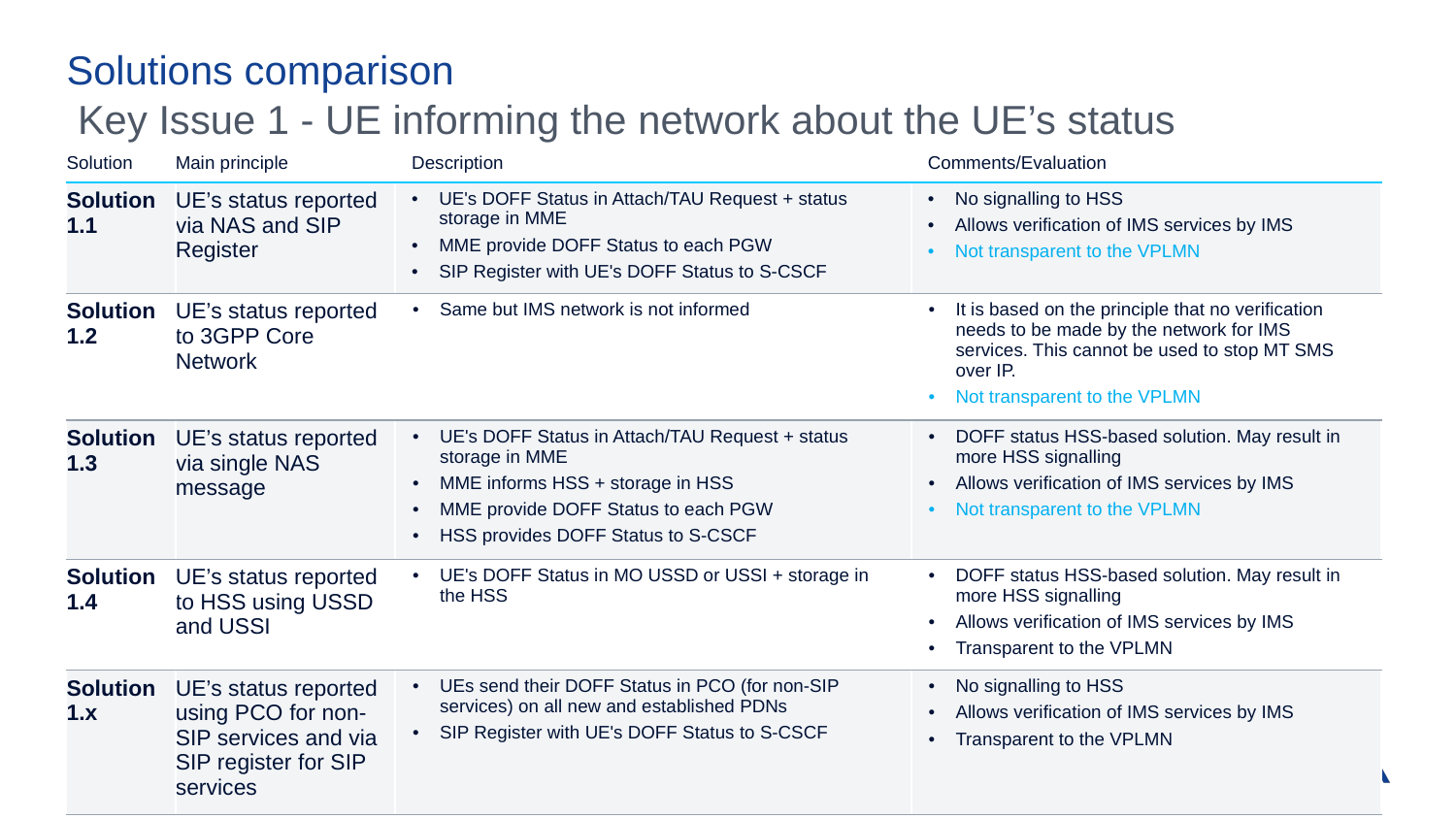

Solutions comparison
 Key Issue 1 - UE informing the network about the UE’s status

| Solution | Main principle | Description | Comments/Evaluation |
| --- | --- | --- | --- |
| Solution 1.1 | UE’s status reported via NAS and SIP Register | UE's DOFF Status in Attach/TAU Request + status storage in MME MME provide DOFF Status to each PGW SIP Register with UE's DOFF Status to S-CSCF | No signalling to HSS Allows verification of IMS services by IMS Not transparent to the VPLMN |
| Solution 1.2 | UE’s status reported to 3GPP Core Network | Same but IMS network is not informed | It is based on the principle that no verification needs to be made by the network for IMS services. This cannot be used to stop MT SMS over IP. Not transparent to the VPLMN |
| Solution 1.3 | UE’s status reported via single NAS message | UE's DOFF Status in Attach/TAU Request + status storage in MME MME informs HSS + storage in HSS MME provide DOFF Status to each PGW HSS provides DOFF Status to S-CSCF | DOFF status HSS-based solution. May result in more HSS signalling Allows verification of IMS services by IMS Not transparent to the VPLMN |
| Solution 1.4 | UE’s status reported to HSS using USSD and USSI | UE's DOFF Status in MO USSD or USSI + storage in the HSS | DOFF status HSS-based solution. May result in more HSS signalling Allows verification of IMS services by IMS Transparent to the VPLMN |
| Solution 1.x | UE’s status reported using PCO for non-SIP services and via SIP register for SIP services | UEs send their DOFF Status in PCO (for non-SIP services) on all new and established PDNs SIP Register with UE's DOFF Status to S-CSCF | No signalling to HSS Allows verification of IMS services by IMS Transparent to the VPLMN |
Urgent attention required
Proceeding to plan
Delivered

Publicl - Data Off solutions comparison and evaluation